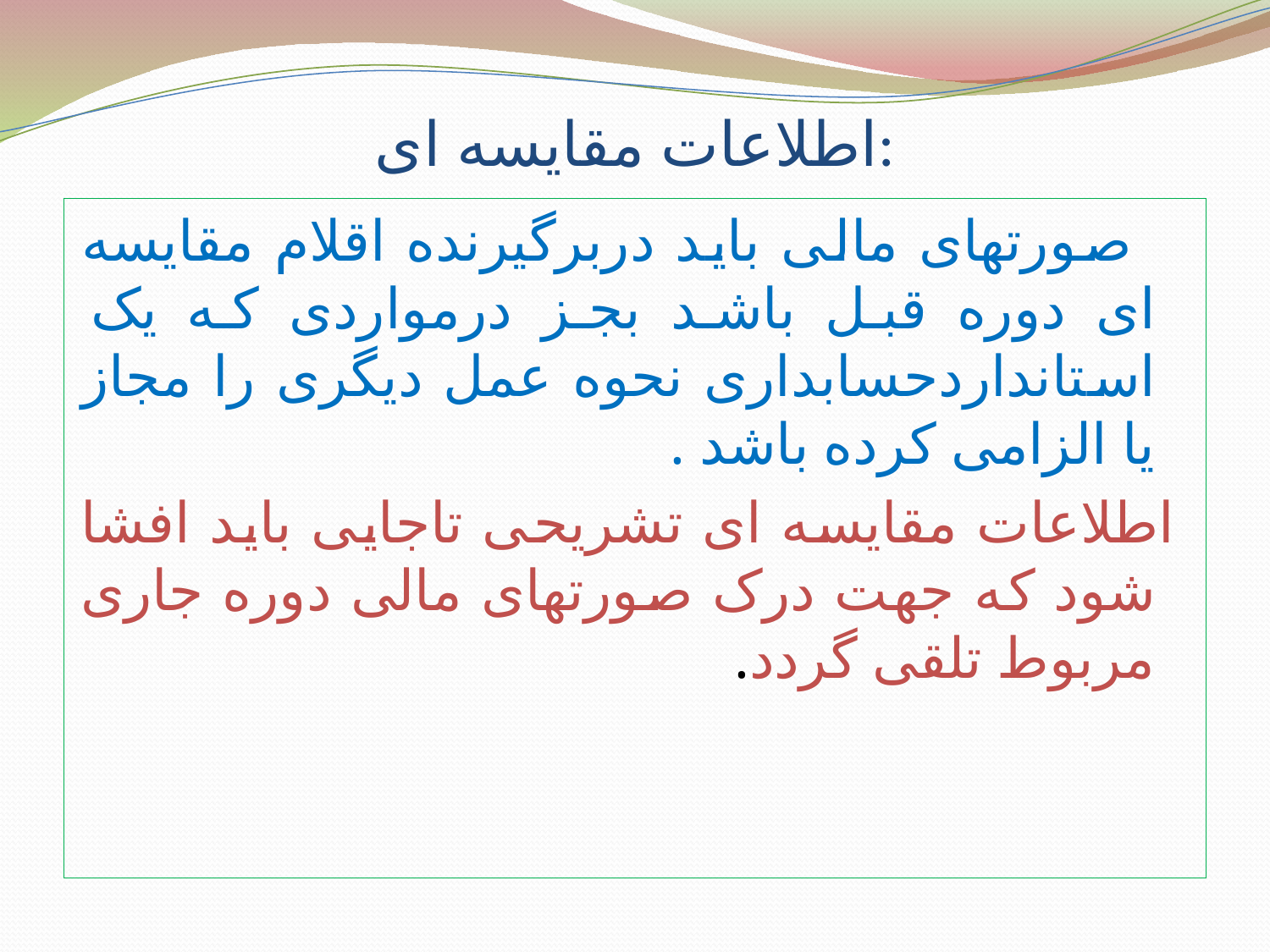

# اطلاعات مقایسه ای:
   صورتهای مالی باید دربرگیرنده اقلام مقایسه ای دوره قبل باشد بجز درمواردی که یک استانداردحسابداری نحوه عمل دیگری را مجاز یا الزامی کرده باشد .
 اطلاعات مقایسه ای تشریحی تاجایی باید افشا شود که جهت درک صورتهای مالی دوره جاری مربوط تلقی گردد.